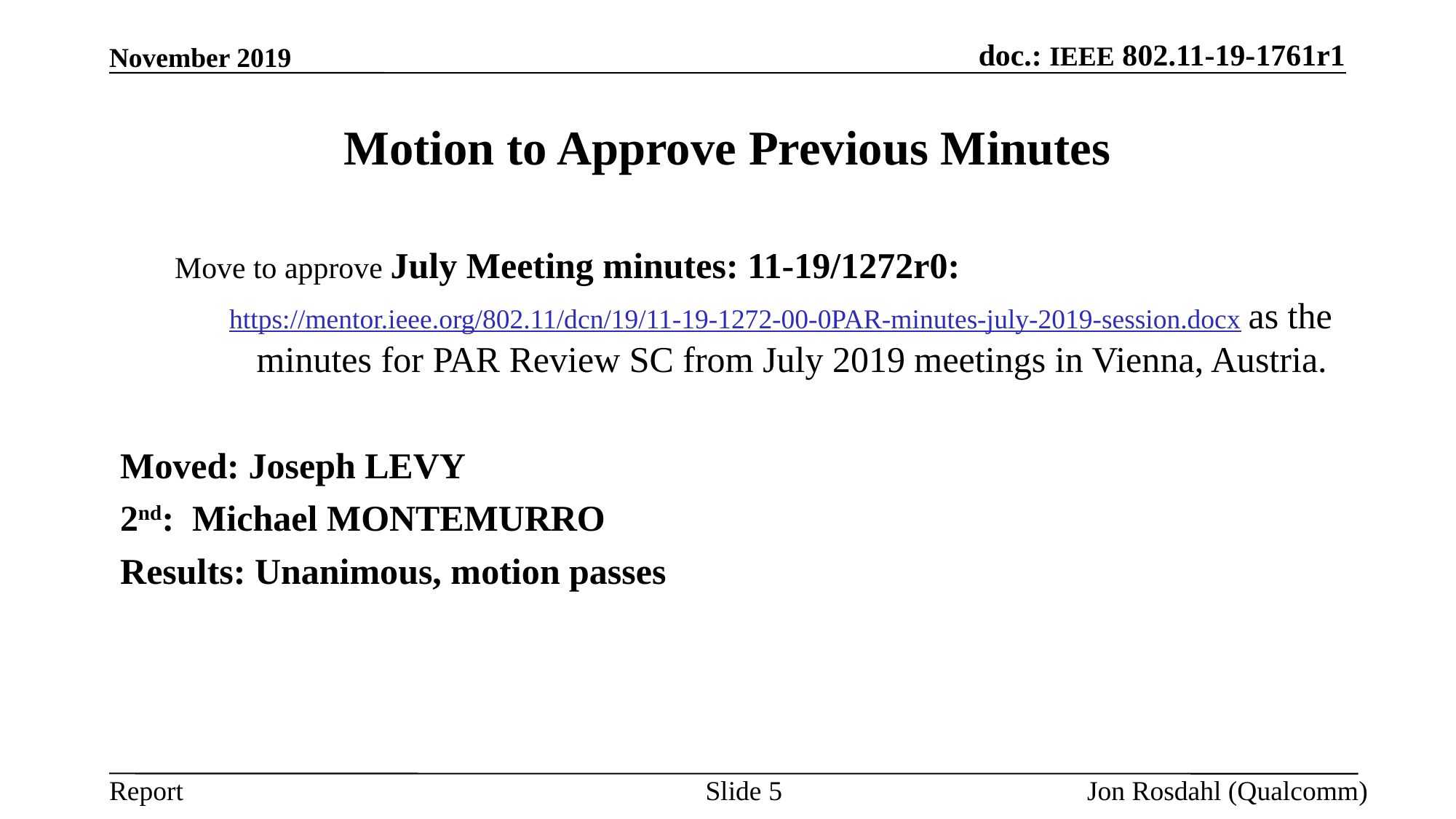

November 2019
# Motion to Approve Previous Minutes
Move to approve July Meeting minutes: 11-19/1272r0:
https://mentor.ieee.org/802.11/dcn/19/11-19-1272-00-0PAR-minutes-july-2019-session.docx as the minutes for PAR Review SC from July 2019 meetings in Vienna, Austria.

Moved: Joseph LEVY
2nd:  Michael MONTEMURRO
Results: Unanimous, motion passes
Slide 5
Jon Rosdahl (Qualcomm)